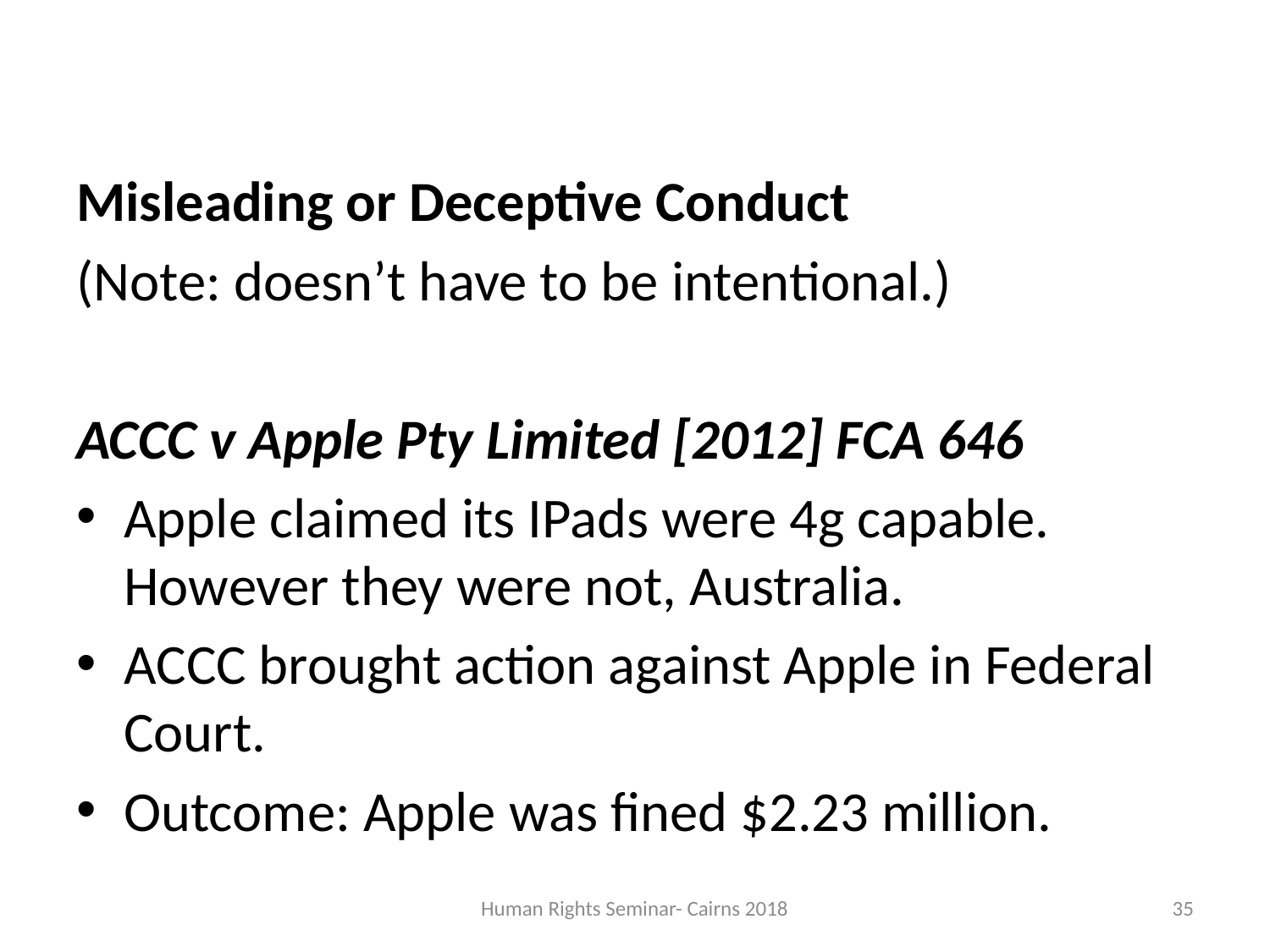

Misleading or Deceptive Conduct
(Note: doesn’t have to be intentional.)

ACCC v Apple Pty Limited [2012] FCA 646
Apple claimed its IPads were 4g capable. However they were not, Australia.
ACCC brought action against Apple in Federal Court.
Outcome: Apple was fined $2.23 million.

Human Rights Seminar- Cairns 2018
35